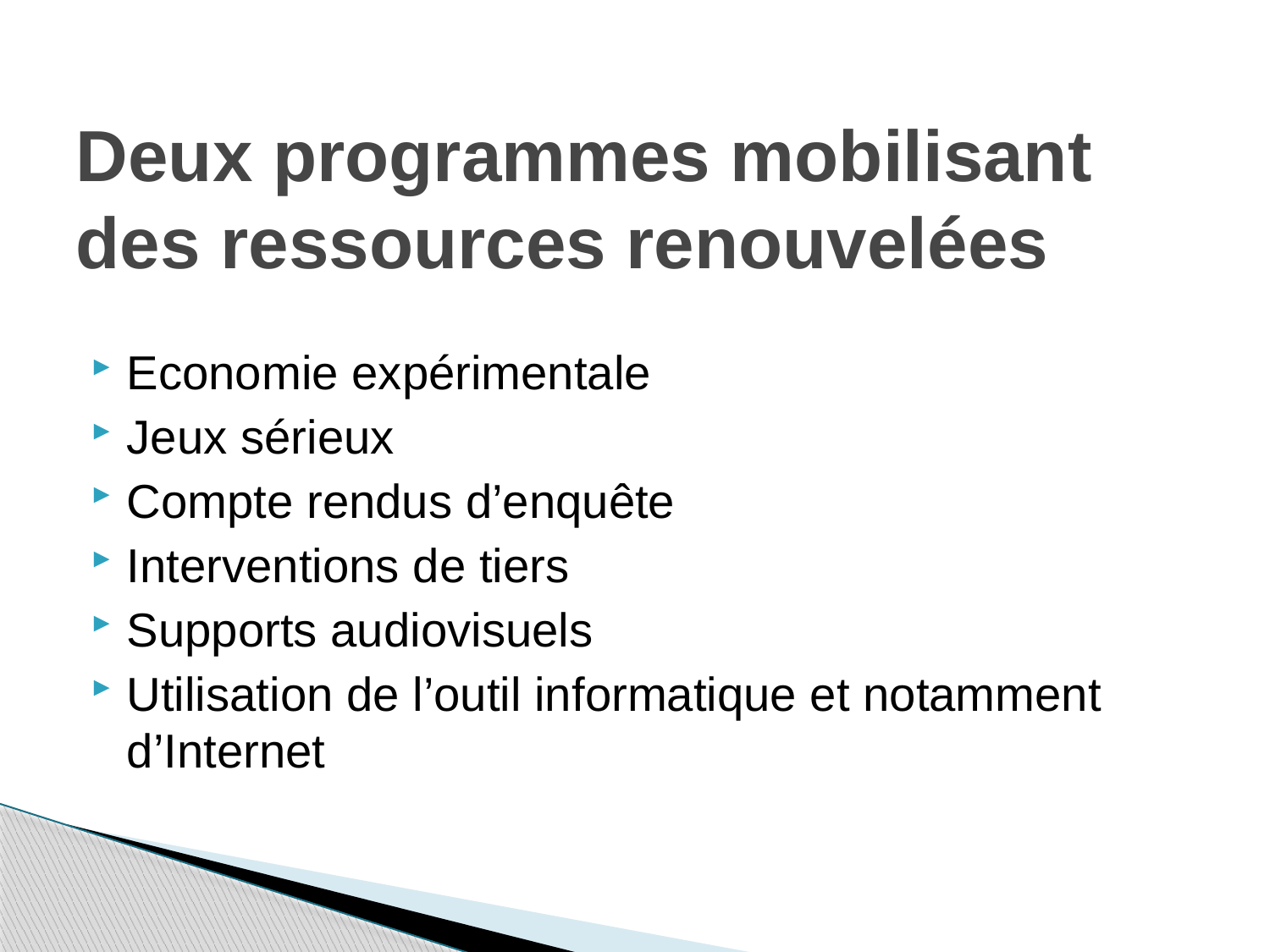

# Deux programmes mobilisant des ressources renouvelées
Economie expérimentale
Jeux sérieux
Compte rendus d’enquête
Interventions de tiers
Supports audiovisuels
Utilisation de l’outil informatique et notamment d’Internet